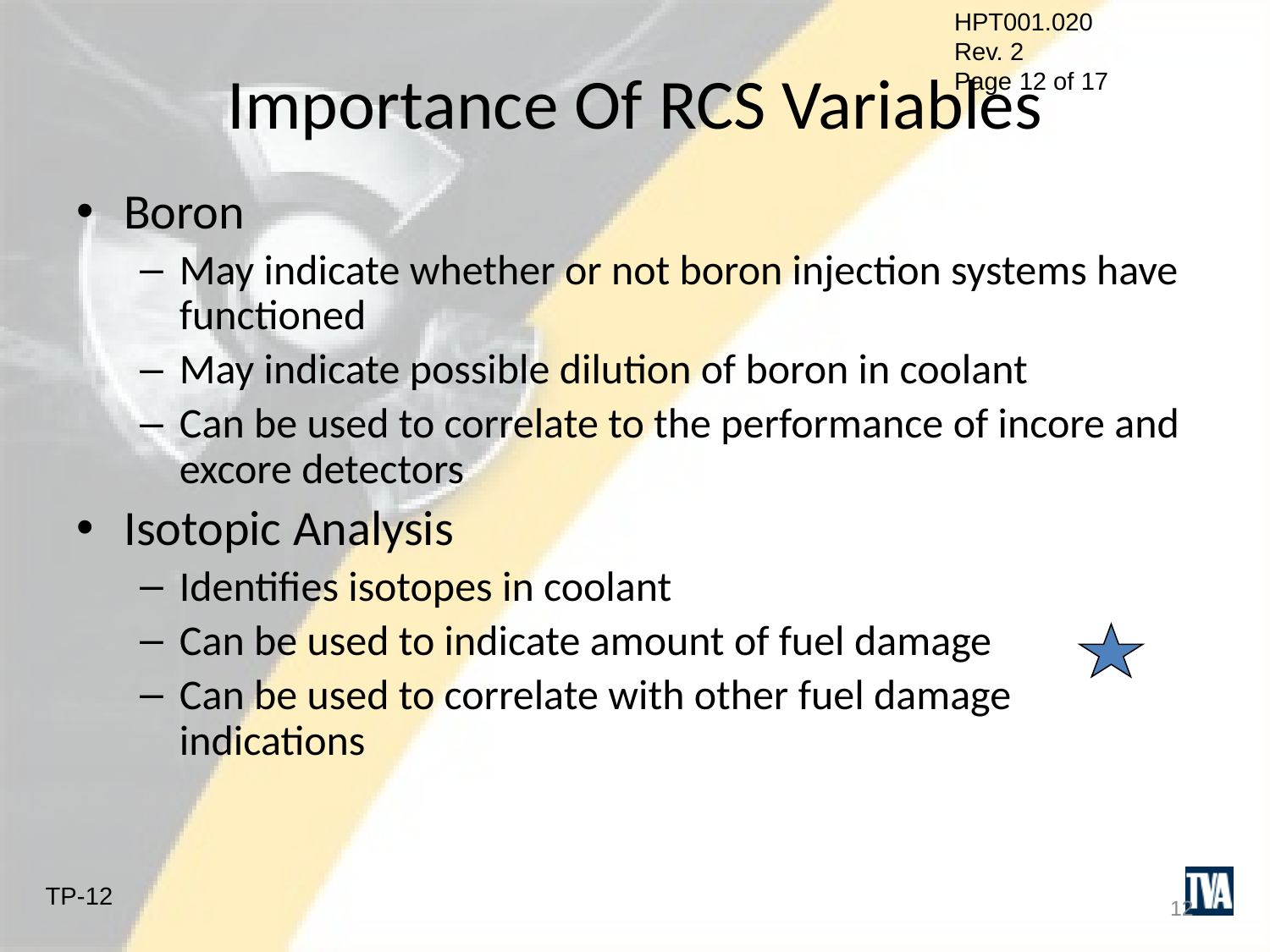

# Importance Of RCS Variables
Boron
May indicate whether or not boron injection systems have functioned
May indicate possible dilution of boron in coolant
Can be used to correlate to the performance of incore and excore detectors
Isotopic Analysis
Identifies isotopes in coolant
Can be used to indicate amount of fuel damage
Can be used to correlate with other fuel damage indications

12